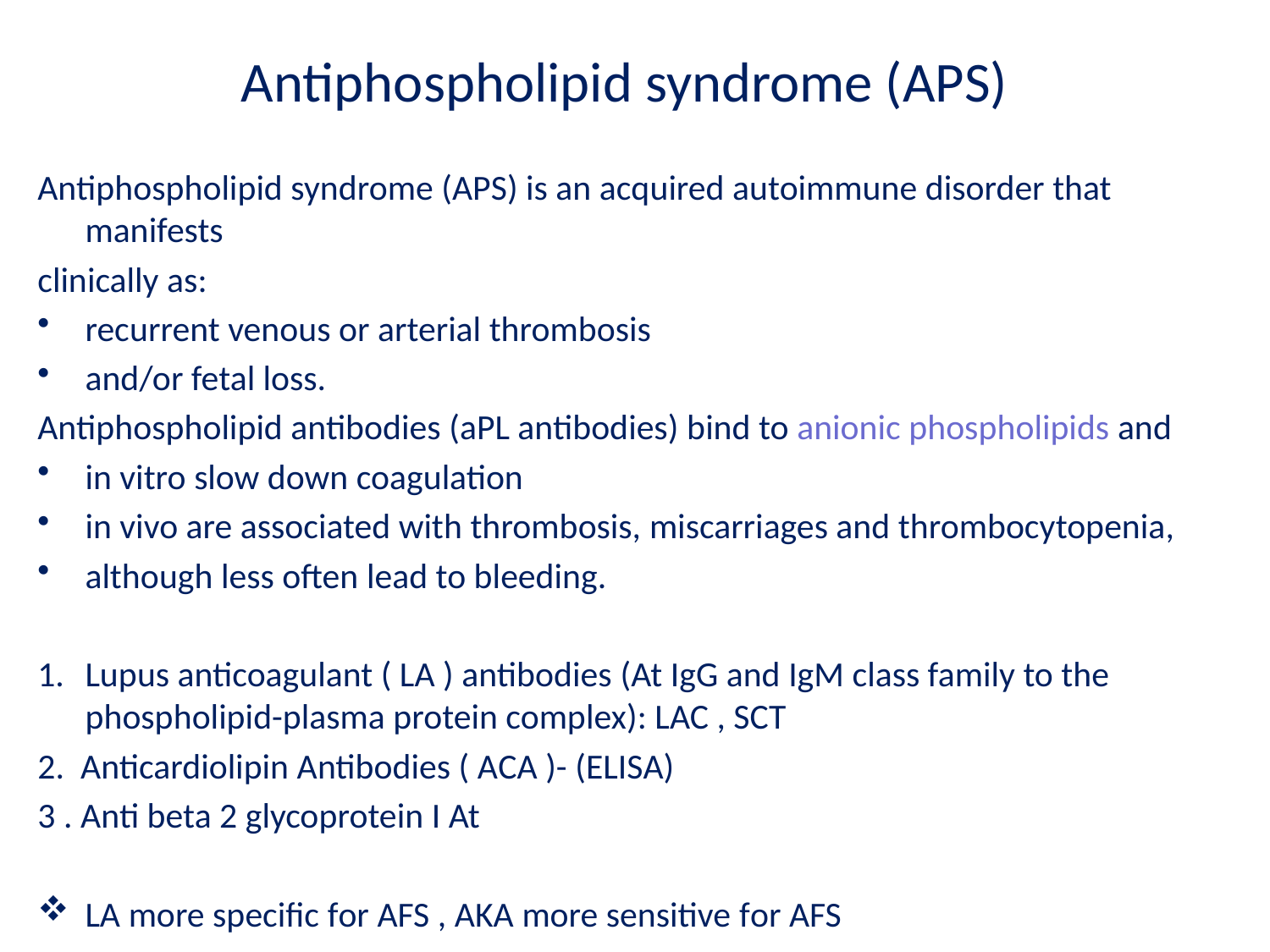

Antiphospholipid syndrome (APS)
Antiphospholipid syndrome (APS) is an acquired autoimmune disorder that manifests
clinically as:
recurrent venous or arterial thrombosis
and/or fetal loss.
Antiphospholipid antibodies (aPL antibodies) bind to anionic phospholipids and
in vitro slow down coagulation
in vivo are associated with thrombosis, miscarriages and thrombocytopenia,
although less often lead to bleeding.

Lupus anticoagulant ( LA ) antibodies (At IgG and IgM class family to the phospholipid-plasma protein complex): LAC , SCT
2.  Anticardiolipin Antibodies ( ACA )- (ELISA)
3 . Anti beta 2 glycoprotein I At

LA more specific for AFS , AKA more sensitive for AFS